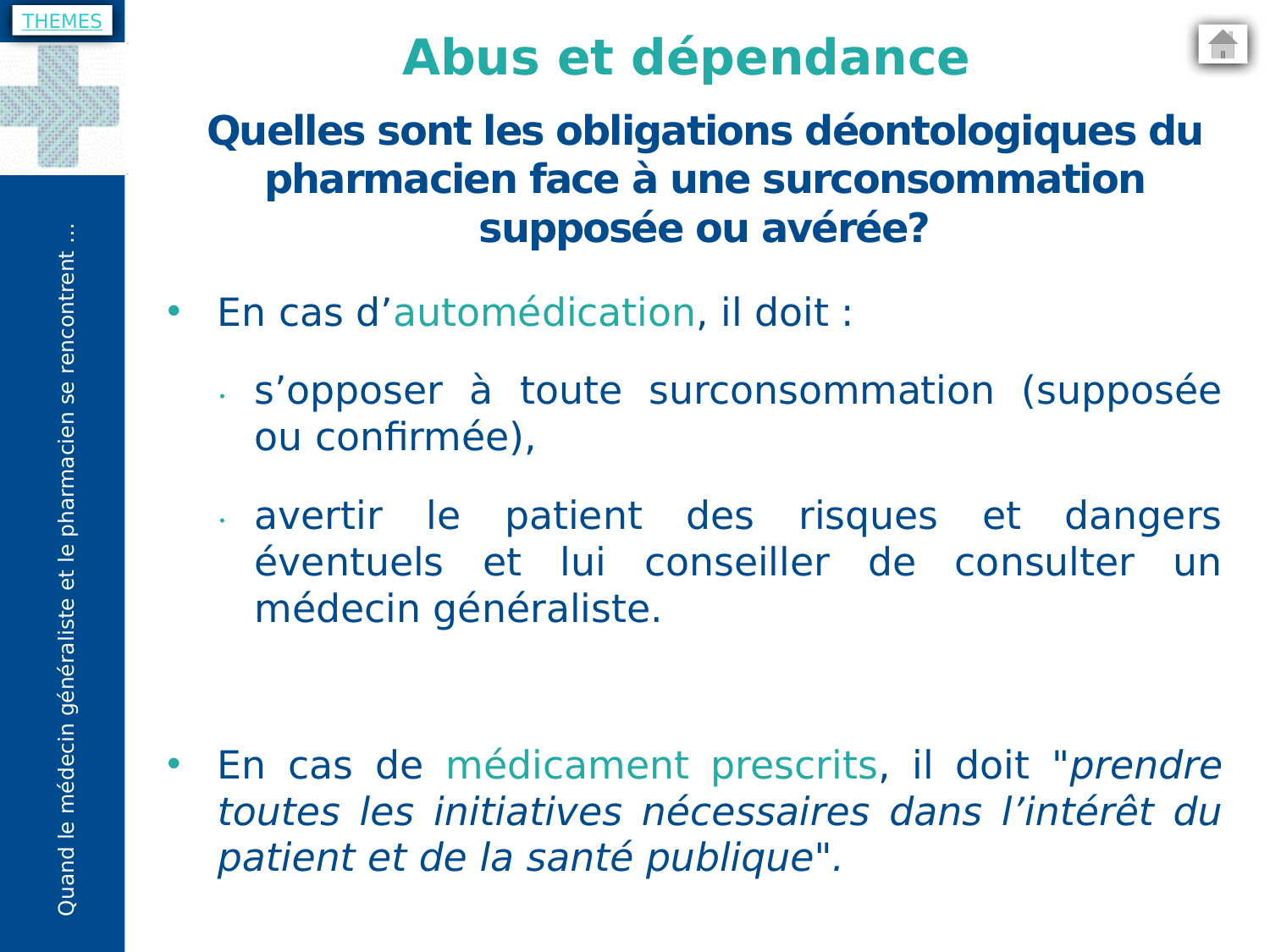

THEMES

Abus et dépendance
Quelles sont les obligations déontologiques du pharmacien face à une surconsommation supposée ou avérée?
En cas d’automédication, il doit :
s’opposer à toute surconsommation (supposée ou confirmée),
avertir le patient des risques et dangers éventuels et lui conseiller de consulter un médecin généraliste.

En cas de médicament prescrits, il doit "prendre toutes les initiatives nécessaires dans l’intérêt du patient et de la santé publique".